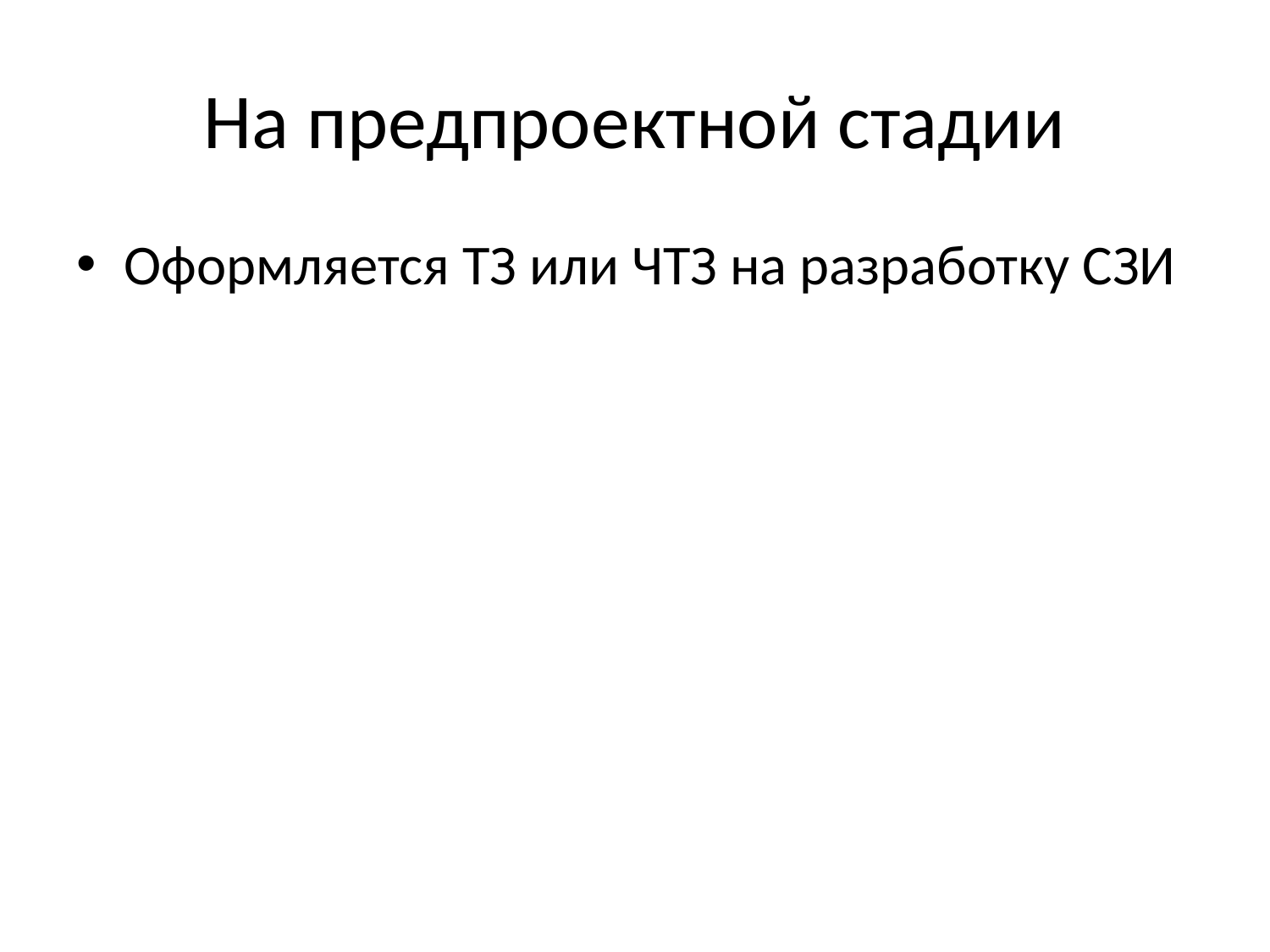

# На предпроектной стадии
Оформляется ТЗ или ЧТЗ на разработку СЗИ